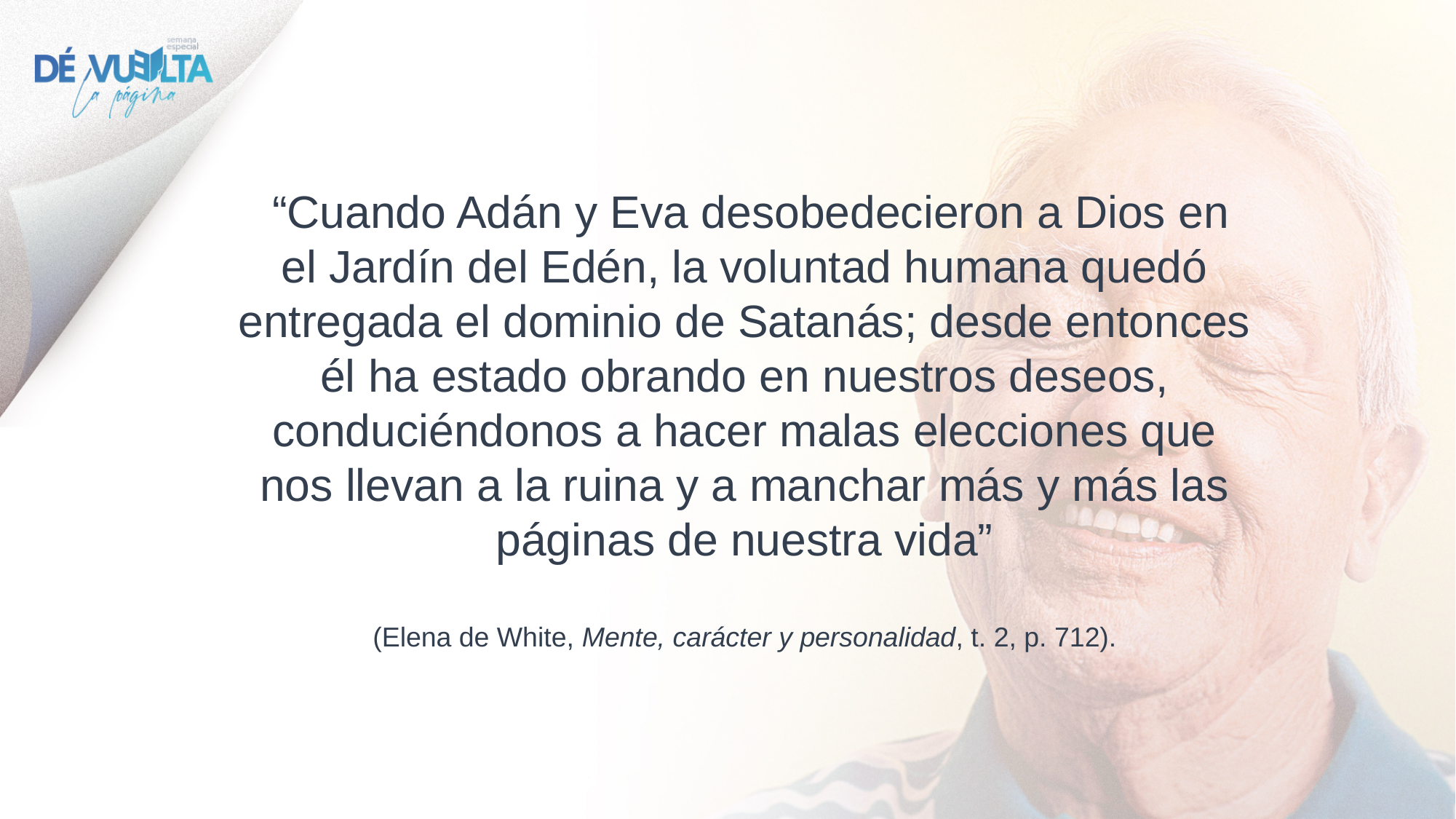

“Cuando Adán y Eva desobedecieron a Dios en el Jardín del Edén, la voluntad humana quedó entregada el dominio de Satanás; desde entonces él ha estado obrando en nuestros deseos, conduciéndonos a hacer malas elecciones que nos llevan a la ruina y a manchar más y más las páginas de nuestra vida”

(Elena de White, Mente, carácter y personalidad, t. 2, p. 712).